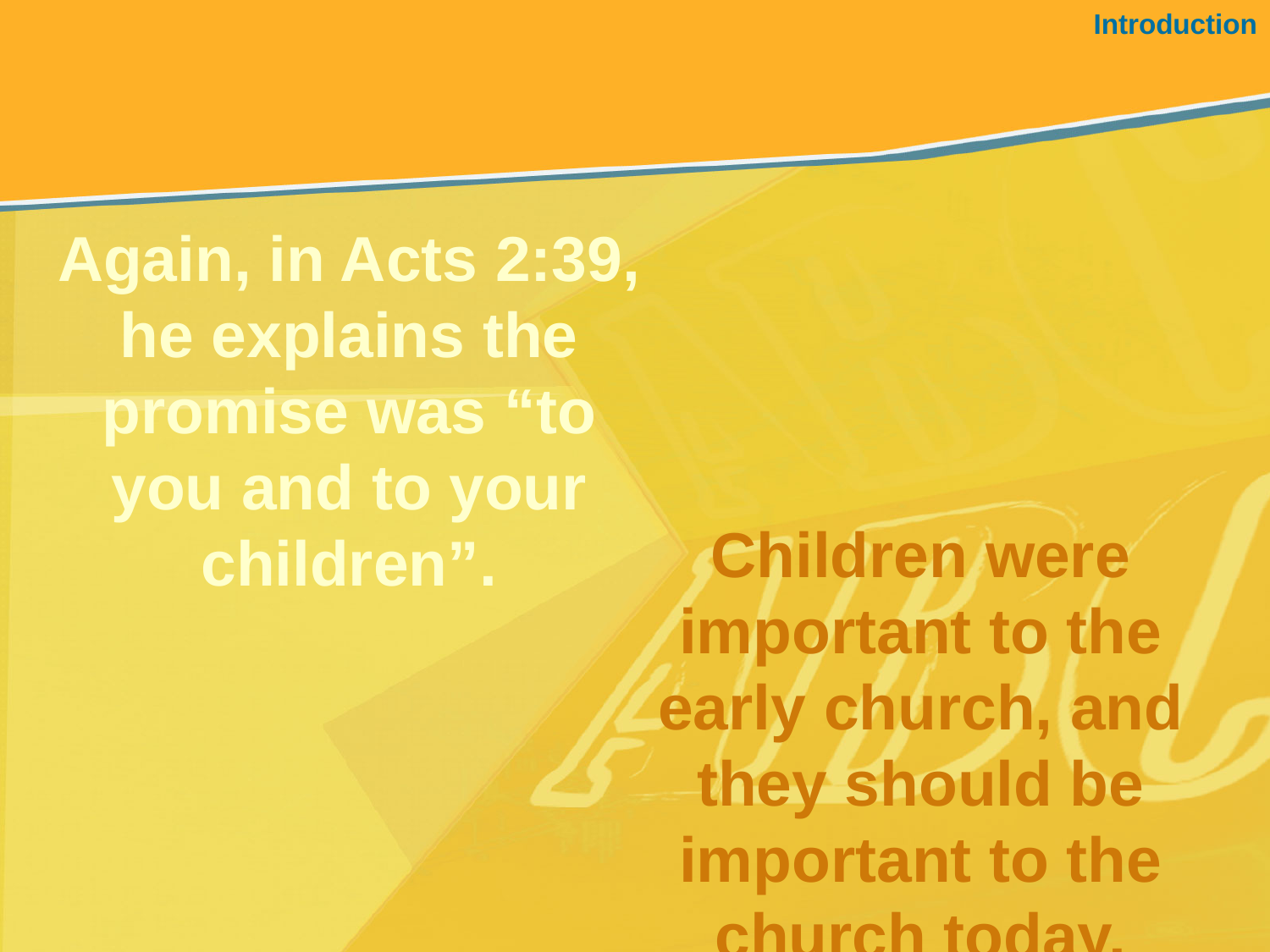

Introduction
Again, in Acts 2:39, he explains the promise was “to you and to your children”.
Children were important to the early church, and they should be important to the church today.